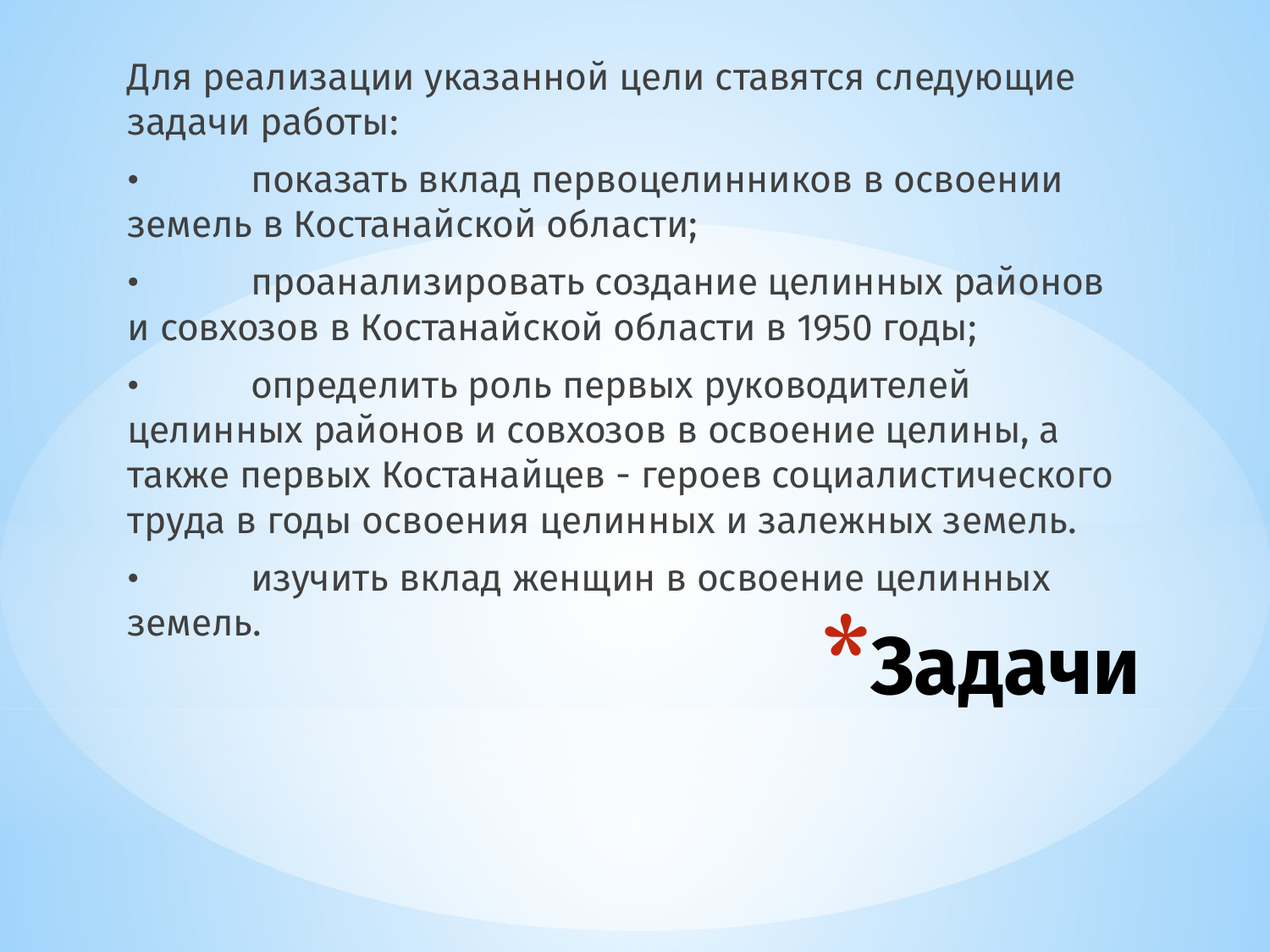

Для реализации указанной цели ставятся следующие задачи работы:
•	показать вклад первоцелинников в освоении земель в Костанайской области;
•	проанализировать создание целинных районов и совхозов в Костанайской области в 1950 годы;
•	определить роль первых руководителей целинных районов и совхозов в освоение целины, а также первых Костанайцев - героев социалистического труда в годы освоения целинных и залежных земель.
•	изучить вклад женщин в освоение целинных земель.

# Задачи